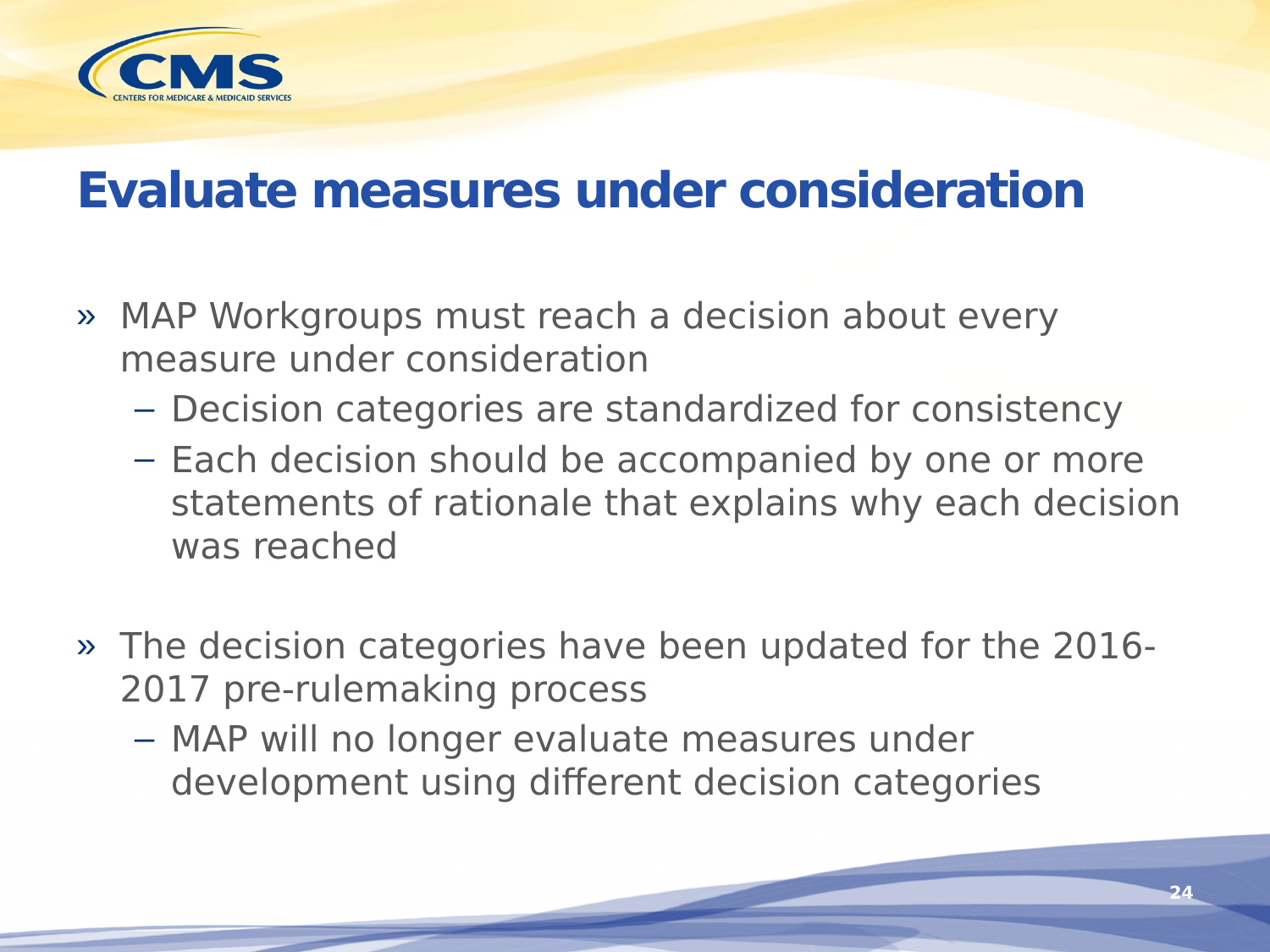

# Evaluate measures under consideration
MAP Workgroups must reach a decision about every measure under consideration
Decision categories are standardized for consistency
Each decision should be accompanied by one or more statements of rationale that explains why each decision was reached

The decision categories have been updated for the 2016-2017 pre-rulemaking process
MAP will no longer evaluate measures under development using different decision categories

24